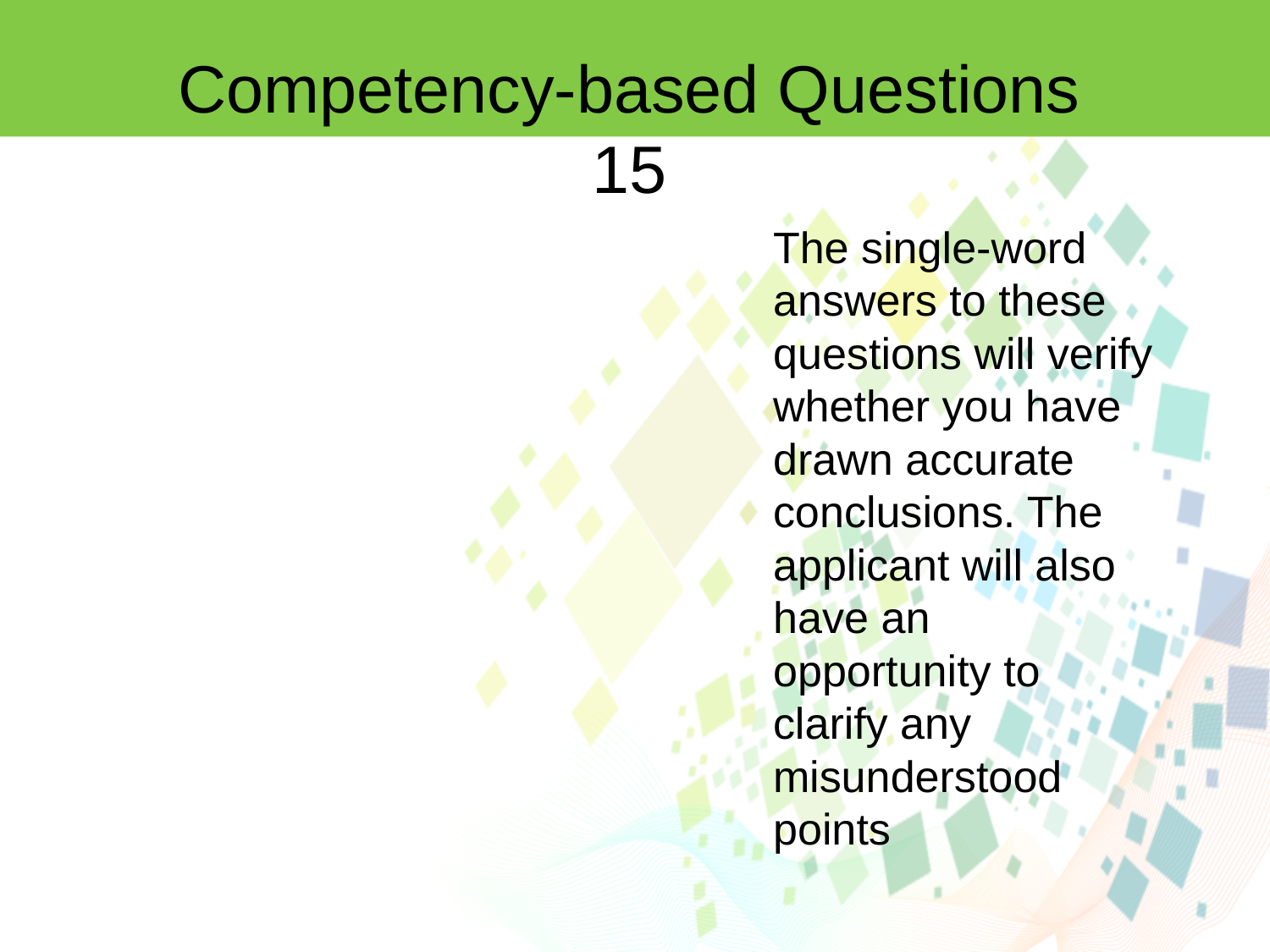

Competency-based Questions 15
The single-word answers to these questions will verify whether you have drawn accurate conclusions. The applicant will also have an opportunity to clarify any misunderstood
points